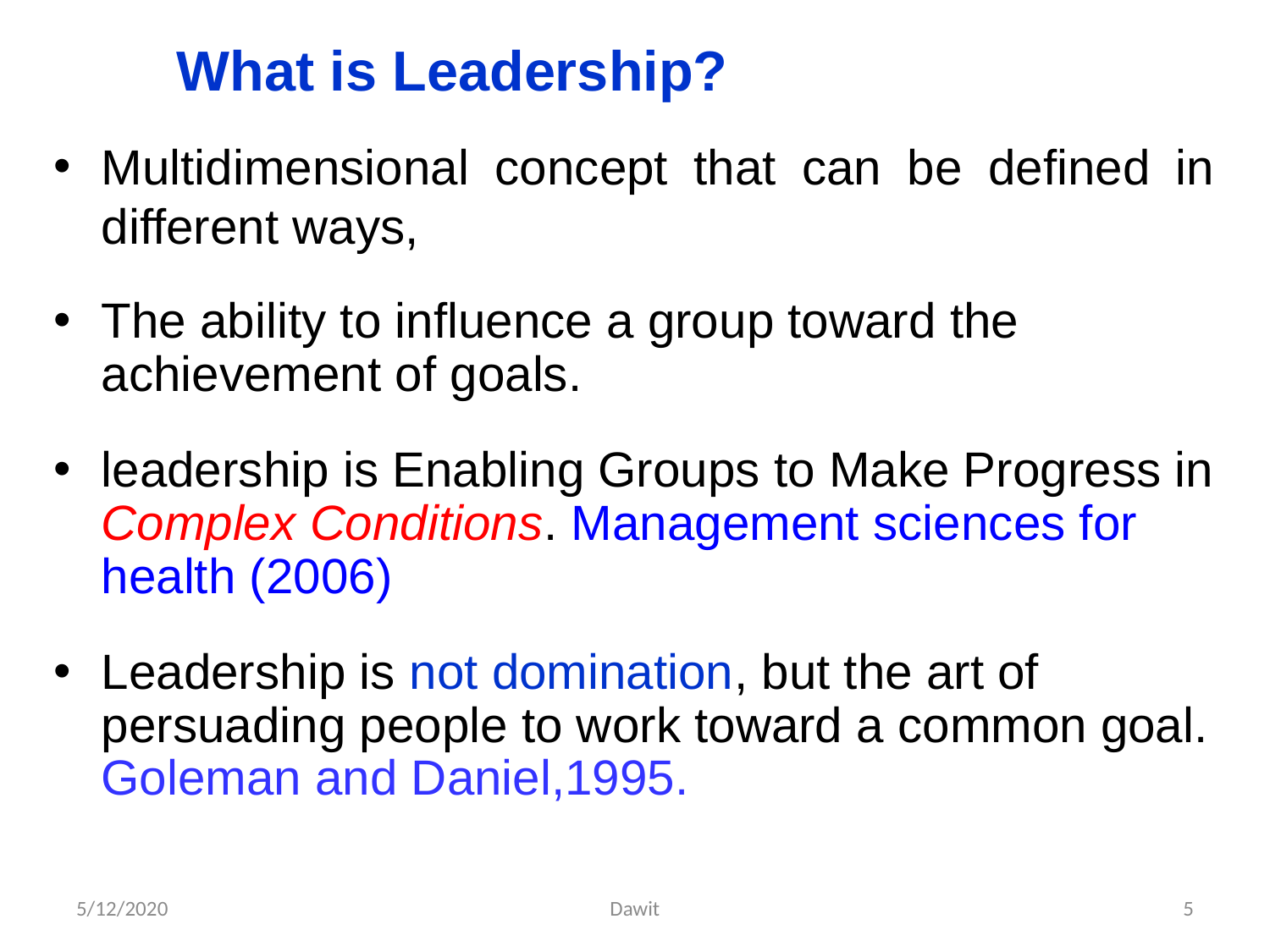

# What is Leadership?
Multidimensional concept that can be defined in different ways,
The ability to influence a group toward the achievement of goals.
leadership is Enabling Groups to Make Progress in Complex Conditions. Management sciences for health (2006)
Leadership is not domination, but the art of persuading people to work toward a common goal. Goleman and Daniel,1995.

5/12/2020
Dawit
5